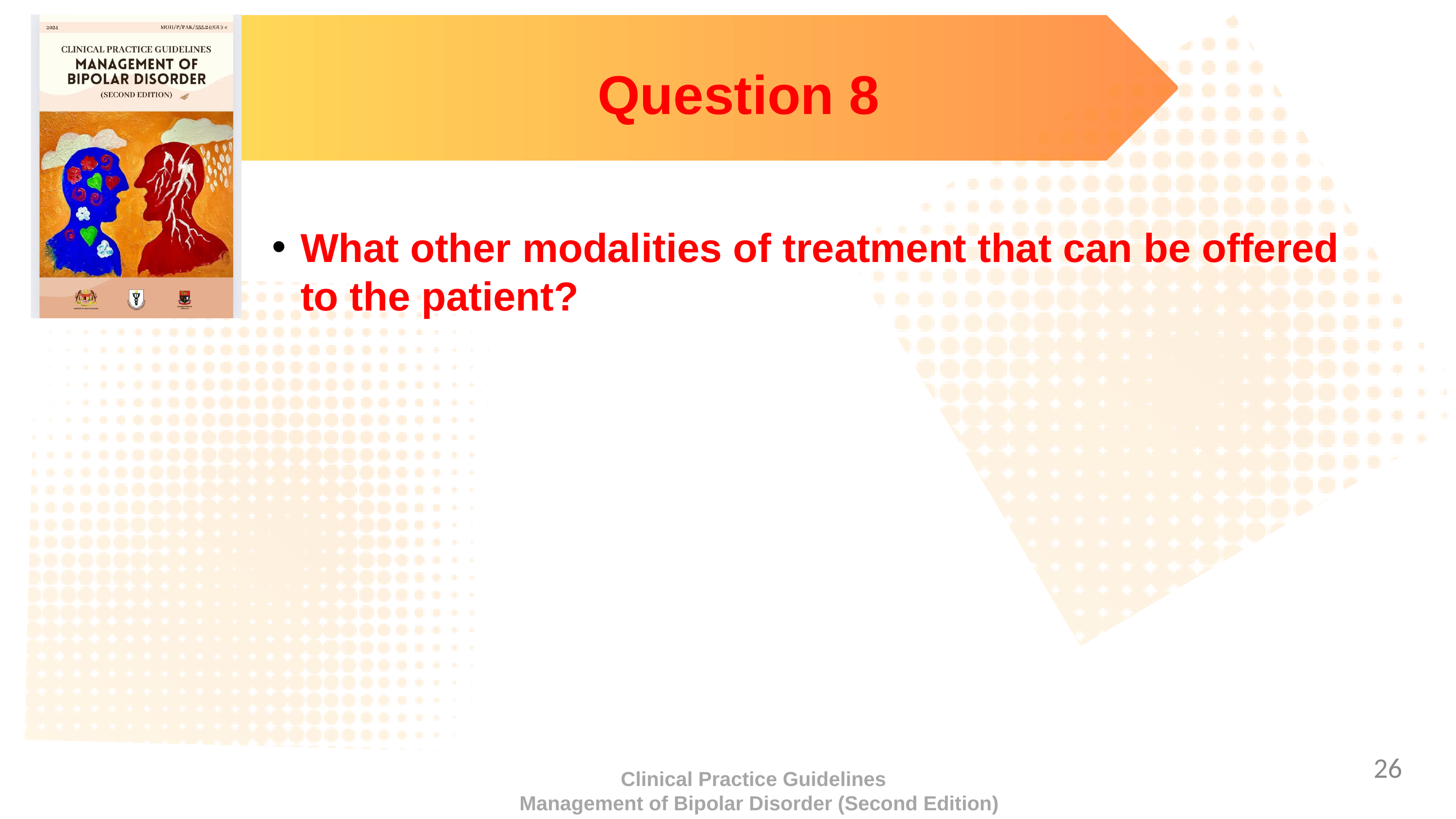

Question 8

What other modalities of treatment that can be offered to the patient?

26
Clinical Practice Guidelines
 Management of Bipolar Disorder (Second Edition)